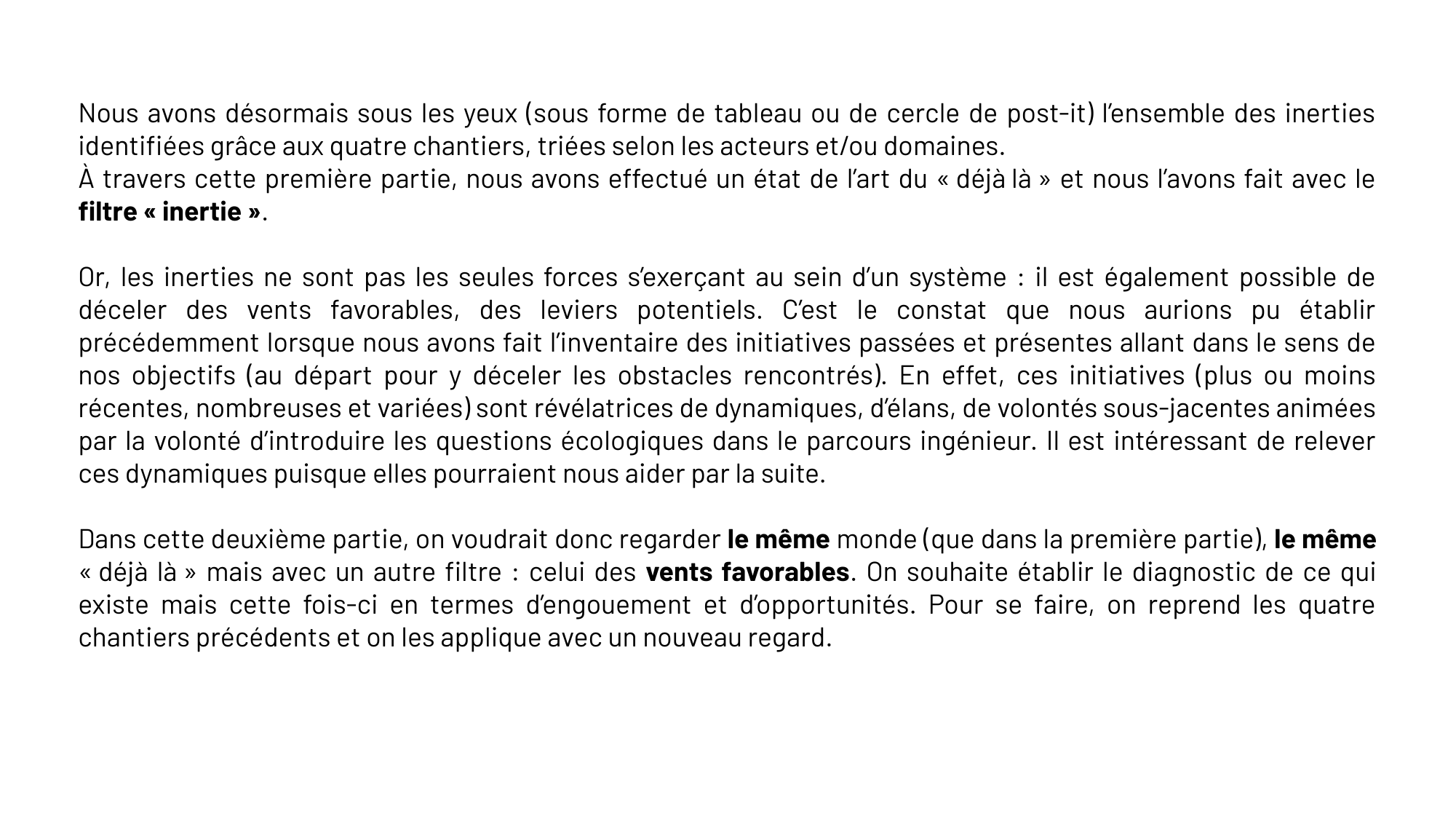

Nous avons désormais sous les yeux (sous forme de tableau ou de cercle de post-it) l’ensemble des inerties identifiées grâce aux quatre chantiers, triées selon les acteurs et/ou domaines.
À travers cette première partie, nous avons effectué un état de l’art du « déjà là » et nous l’avons fait avec le filtre « inertie ».

Or, les inerties ne sont pas les seules forces s’exerçant au sein d’un système : il est également possible de déceler des vents favorables, des leviers potentiels. C’est le constat que nous aurions pu établir précédemment lorsque nous avons fait l’inventaire des initiatives passées et présentes allant dans le sens de nos objectifs (au départ pour y déceler les obstacles rencontrés). En effet, ces initiatives (plus ou moins récentes, nombreuses et variées) sont révélatrices de dynamiques, d’élans, de volontés sous-jacentes animées par la volonté d’introduire les questions écologiques dans le parcours ingénieur. Il est intéressant de relever ces dynamiques puisque elles pourraient nous aider par la suite.

Dans cette deuxième partie, on voudrait donc regarder le même monde (que dans la première partie), le même « déjà là » mais avec un autre filtre : celui des vents favorables. On souhaite établir le diagnostic de ce qui existe mais cette fois-ci en termes d’engouement et d’opportunités. Pour se faire, on reprend les quatre chantiers précédents et on les applique avec un nouveau regard.